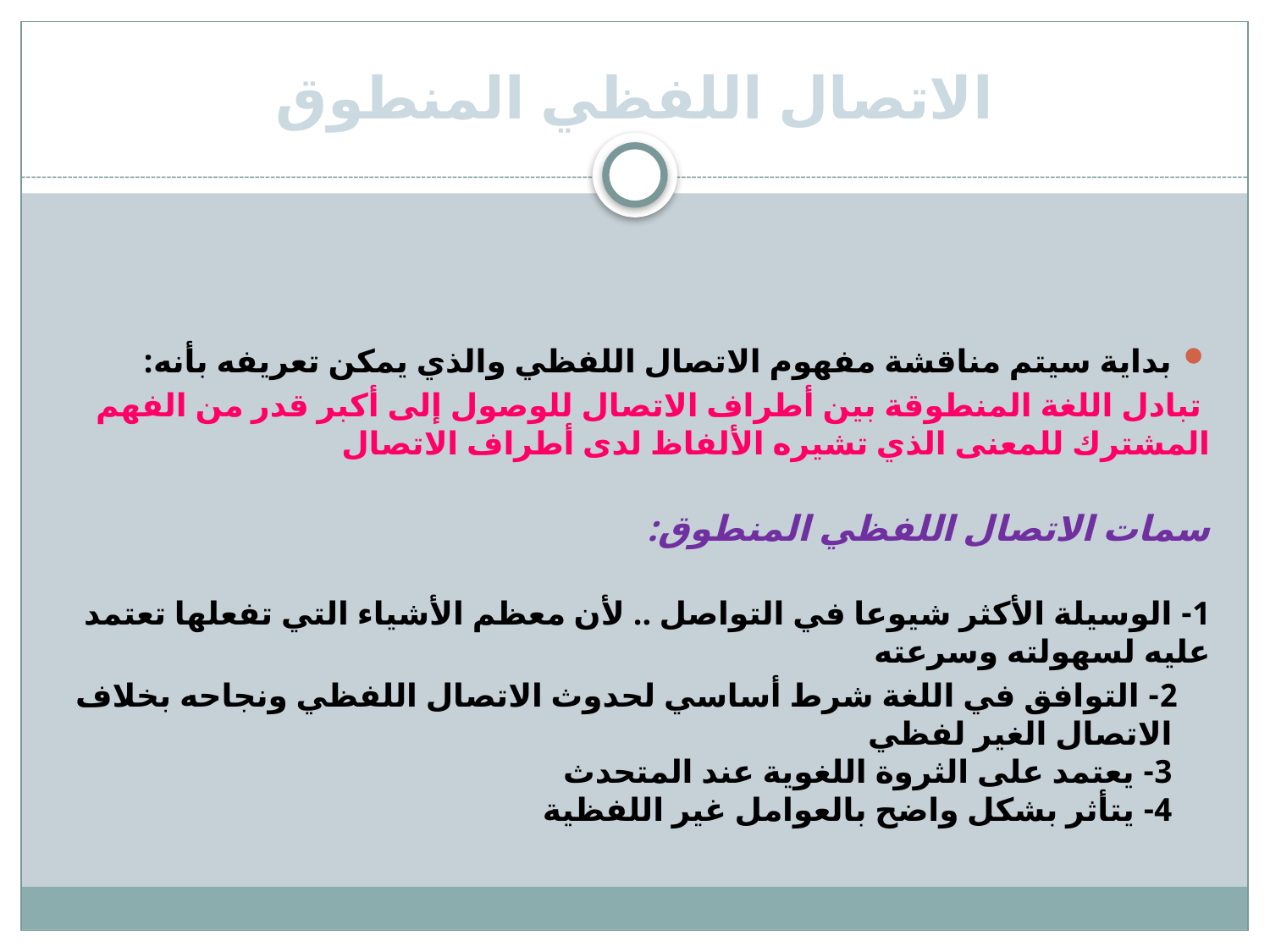

# الاتصال اللفظي المنطوق

بداية سيتم مناقشة مفهوم الاتصال اللفظي والذي يمكن تعريفه بأنه:
	 تبادل اللغة المنطوقة بين أطراف الاتصال للوصول إلى أكبر قدر من الفهم المشترك للمعنى الذي تشيره الألفاظ لدى أطراف الاتصال
سمات الاتصال اللفظي المنطوق:
1- الوسيلة الأكثر شيوعا في التواصل .. لأن معظم الأشياء التي تفعلها تعتمد عليه لسهولته وسرعته
    2- التوافق في اللغة شرط أساسي لحدوث الاتصال اللفظي ونجاحه بخلاف الاتصال الغير لفظي
3- يعتمد على الثروة اللغوية عند المتحدث
4- يتأثر بشكل واضح بالعوامل غير اللفظية